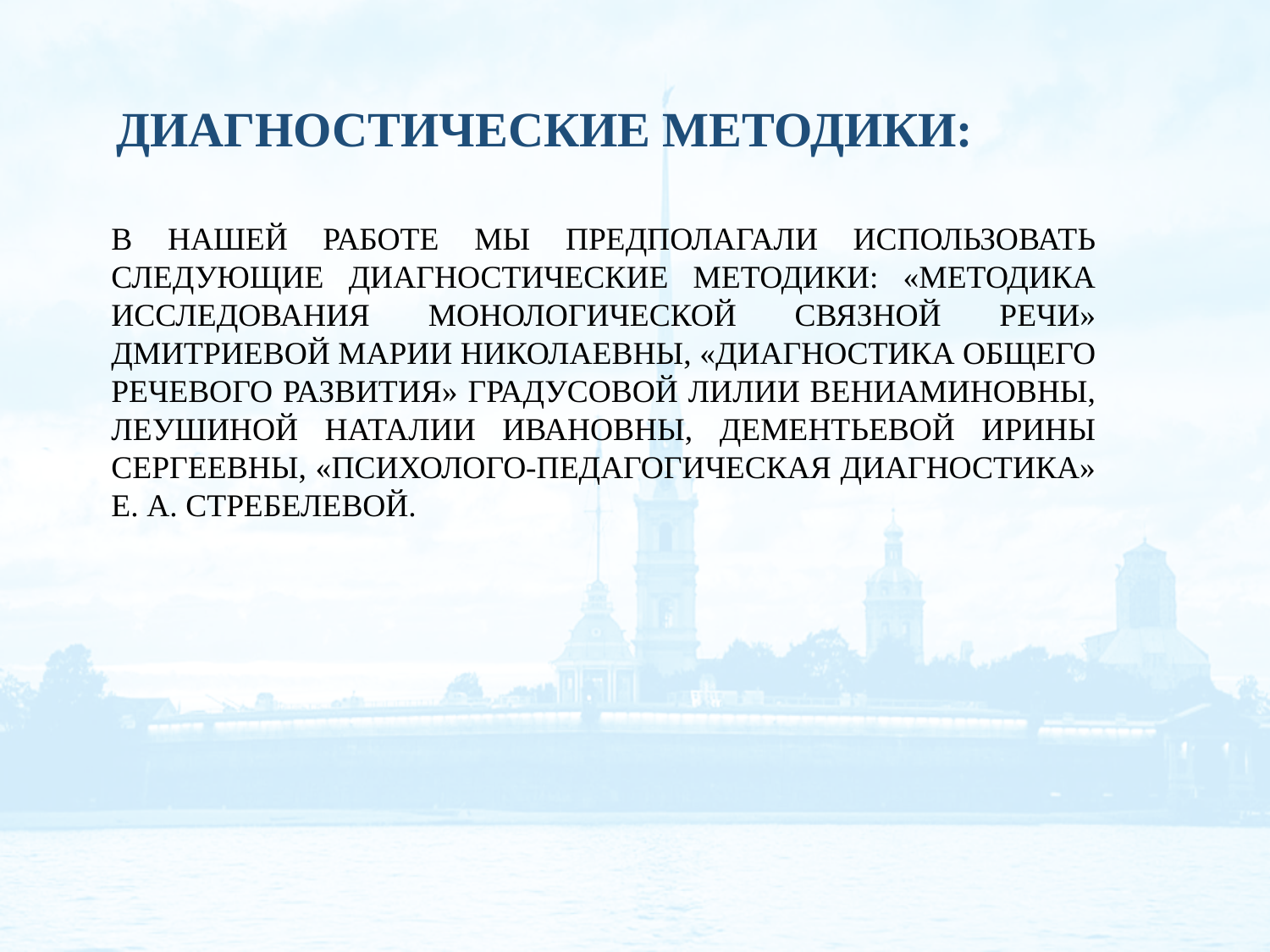

ДИАГНОСТИЧЕСКИЕ МЕТОДИКИ:

В НАШЕЙ РАБОТЕ МЫ ПРЕДПОЛАГАЛИ ИСПОЛЬЗОВАТЬ СЛЕДУЮЩИЕ ДИАГНОСТИЧЕСКИЕ МЕТОДИКИ: «МЕТОДИКА ИССЛЕДОВАНИЯ МОНОЛОГИЧЕСКОЙ СВЯЗНОЙ РЕЧИ» ДМИТРИЕВОЙ МАРИИ НИКОЛАЕВНЫ, «ДИАГНОСТИКА ОБЩЕГО РЕЧЕВОГО РАЗВИТИЯ» ГРАДУСОВОЙ ЛИЛИИ ВЕНИАМИНОВНЫ, ЛЕУШИНОЙ НАТАЛИИ ИВАНОВНЫ, ДЕМЕНТЬЕВОЙ ИРИНЫ СЕРГЕЕВНЫ, «ПСИХОЛОГО-ПЕДАГОГИЧЕСКАЯ ДИАГНОСТИКА» Е. А. СТРЕБЕЛЕВОЙ.